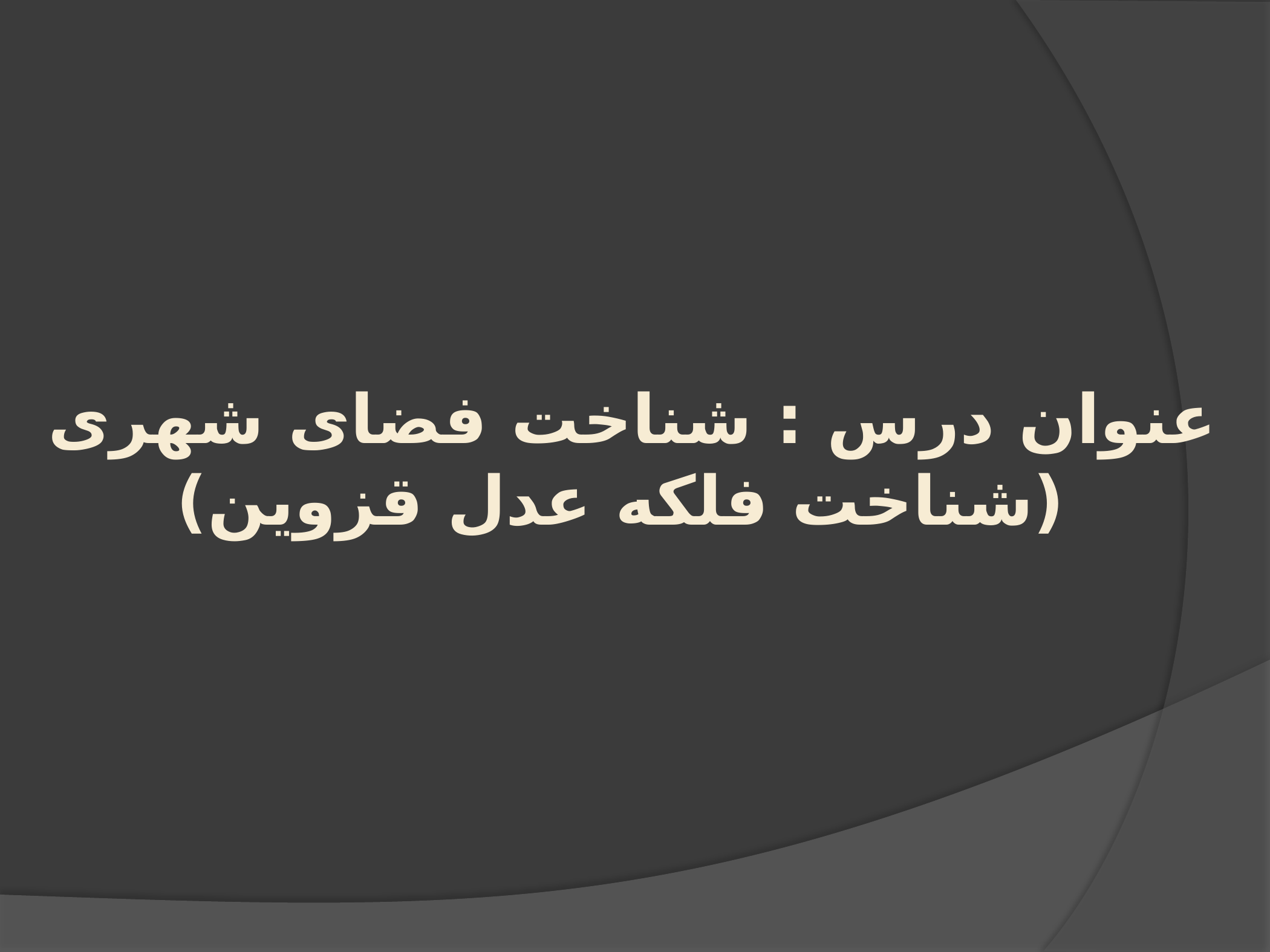

عنوان درس : شناخت فضای شهری
 (شناخت فلکه عدل قزوین)